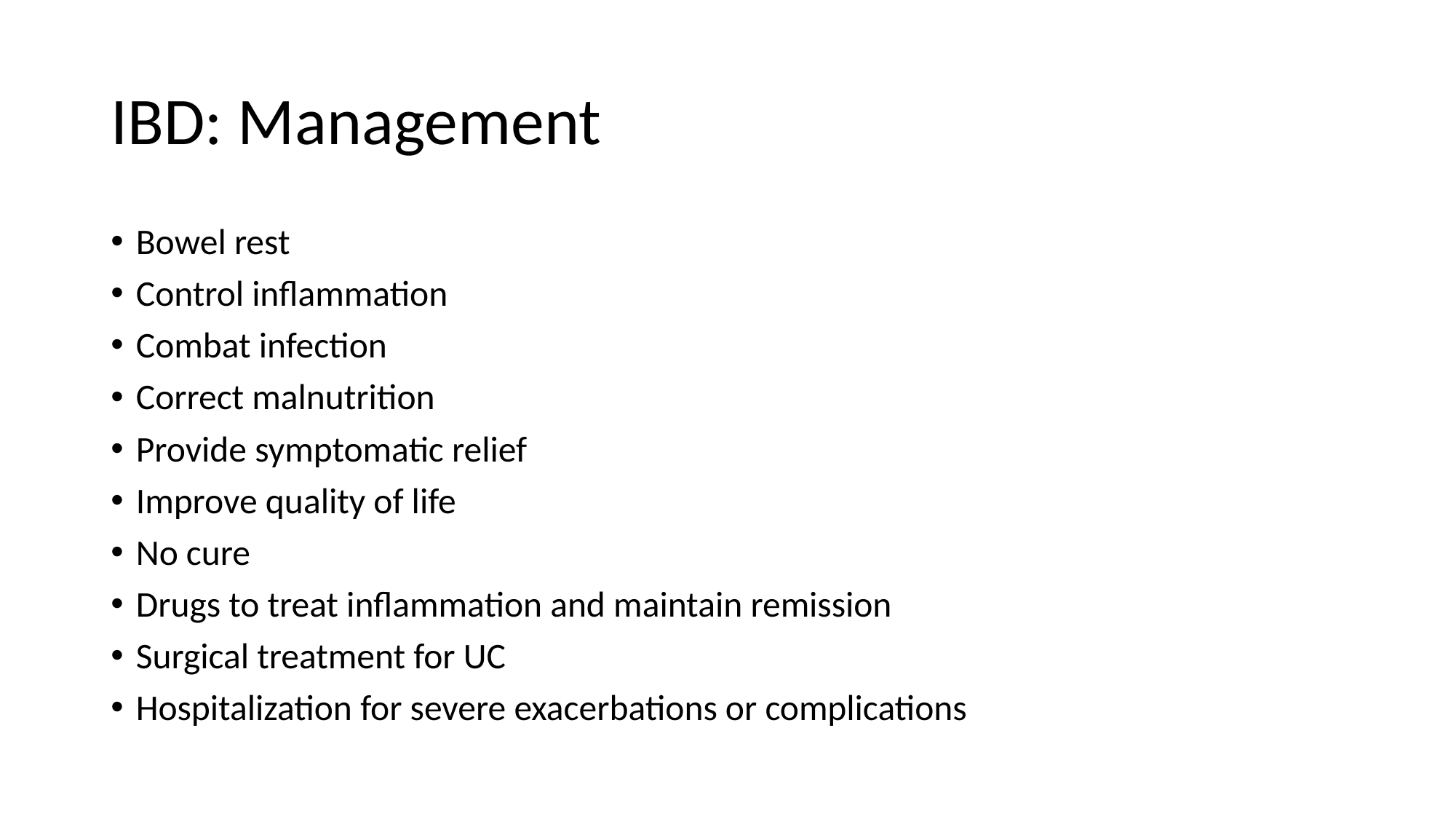

# IBD: Management
Bowel rest
Control inflammation
Combat infection
Correct malnutrition
Provide symptomatic relief
Improve quality of life
No cure
Drugs to treat inflammation and maintain remission
Surgical treatment for UC
Hospitalization for severe exacerbations or complications